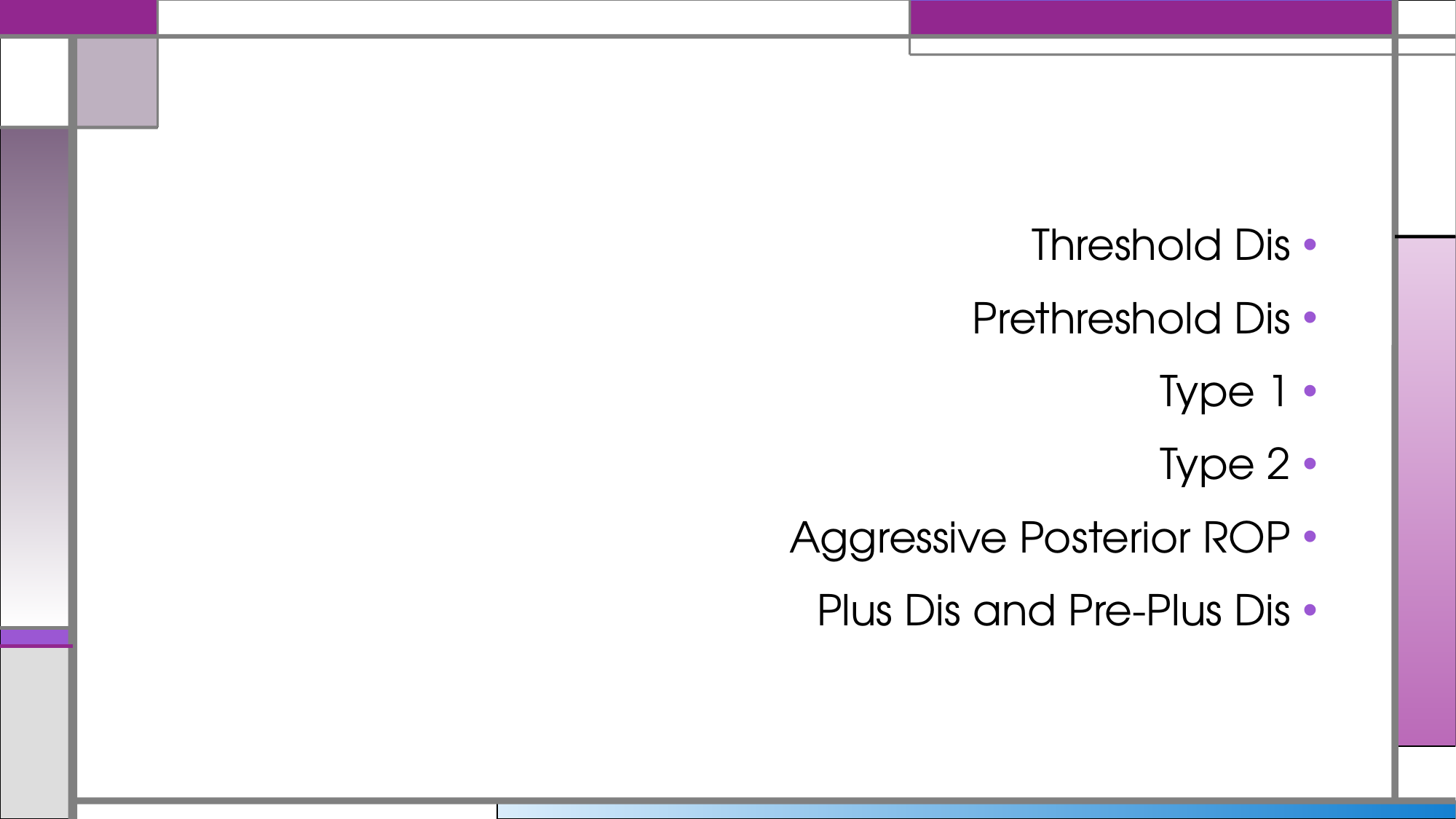

#
Threshold Dis
Prethreshold Dis
Type 1
Type 2
Aggressive Posterior ROP
Plus Dis and Pre-Plus Dis